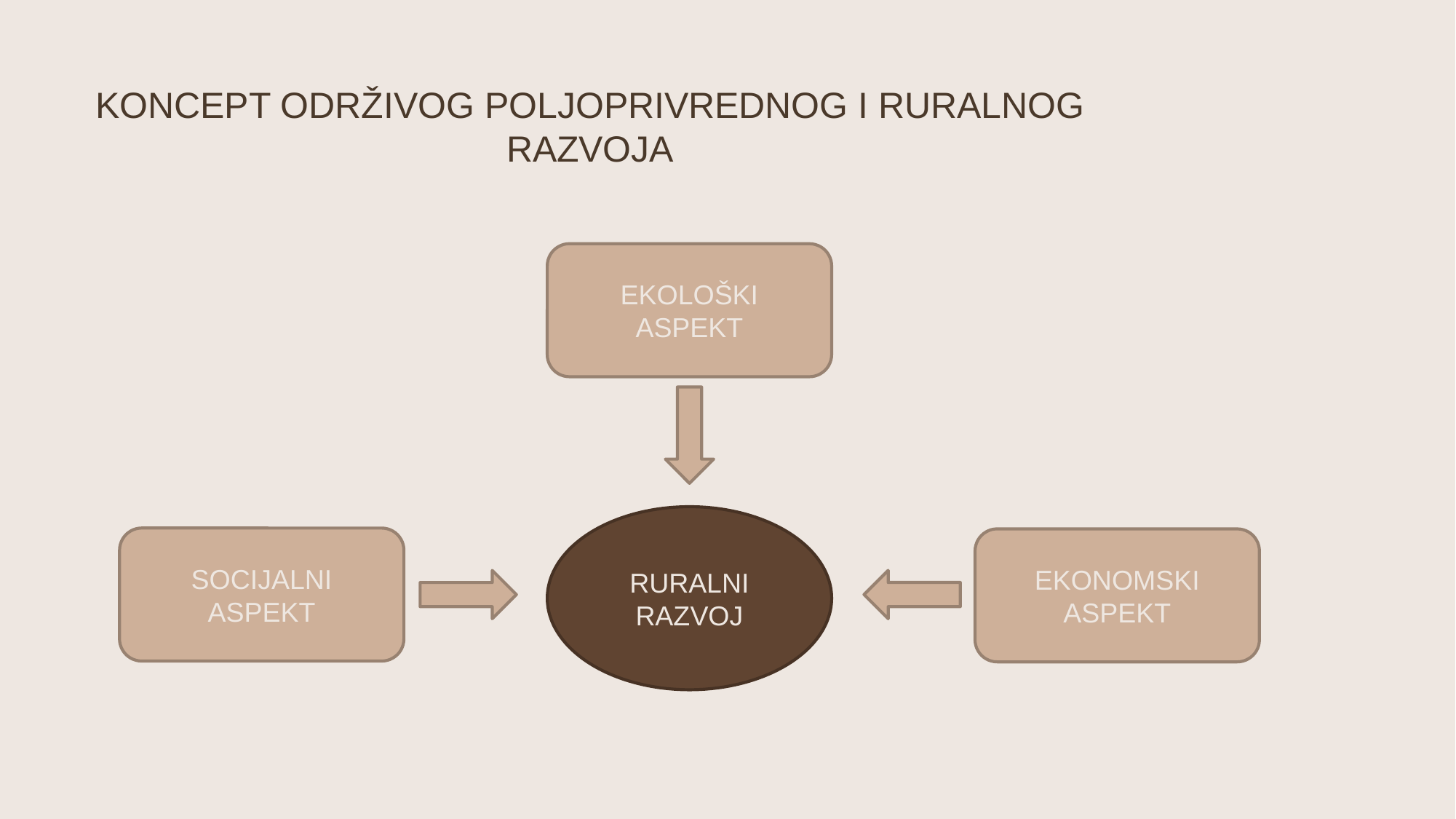

# KONCEPT ODRŽIVOG POLJOPRIVREDNOG I RURALNOG RAZVOJA
EKOLOŠKI ASPEKT

RURALNI RAZVOJ
SOCIJALNI ASPEKT
EKONOMSKI ASPEKT